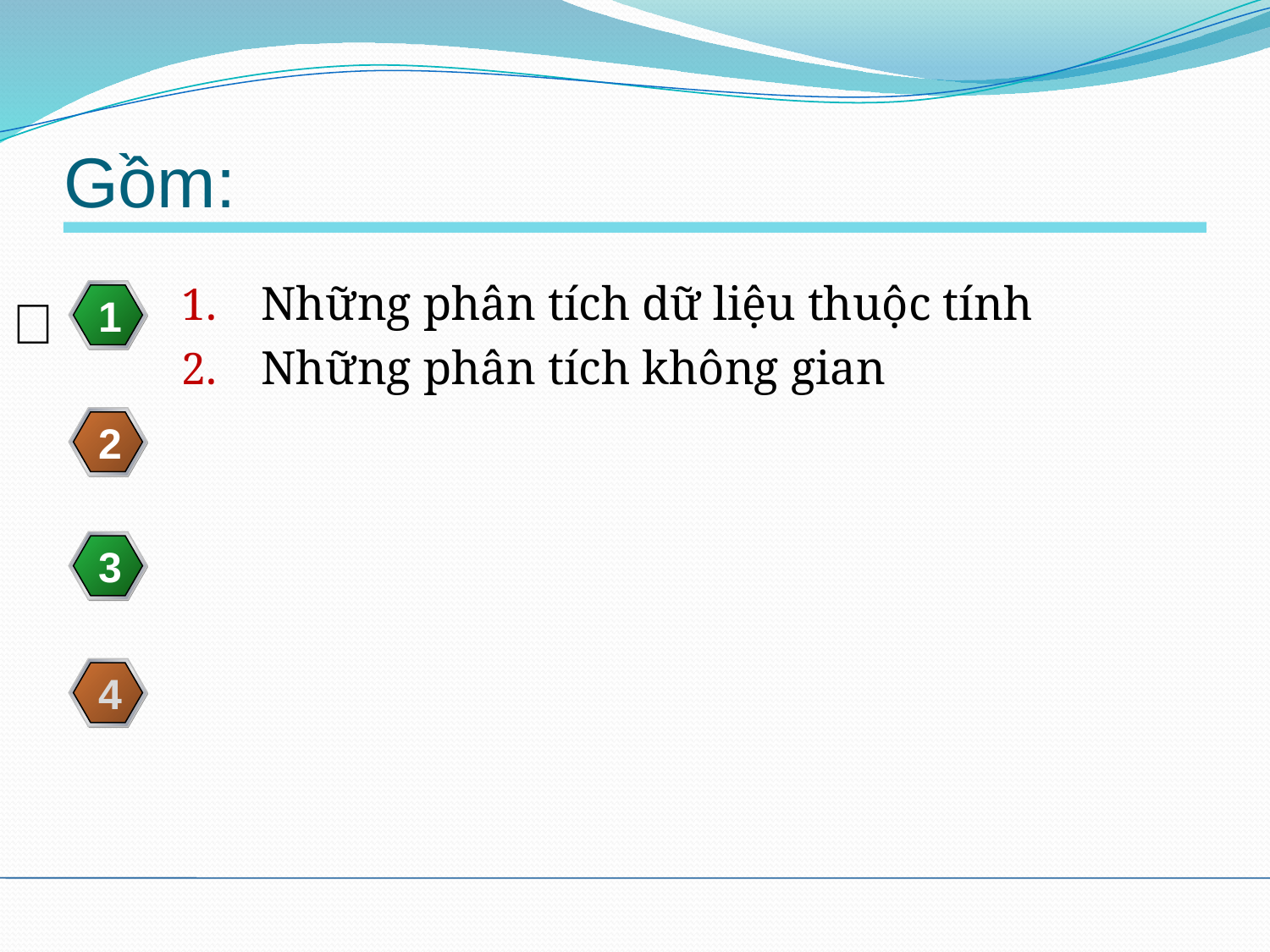

# Gồm:
Những phân tích dữ liệu thuộc tính
Những phân tích không gian